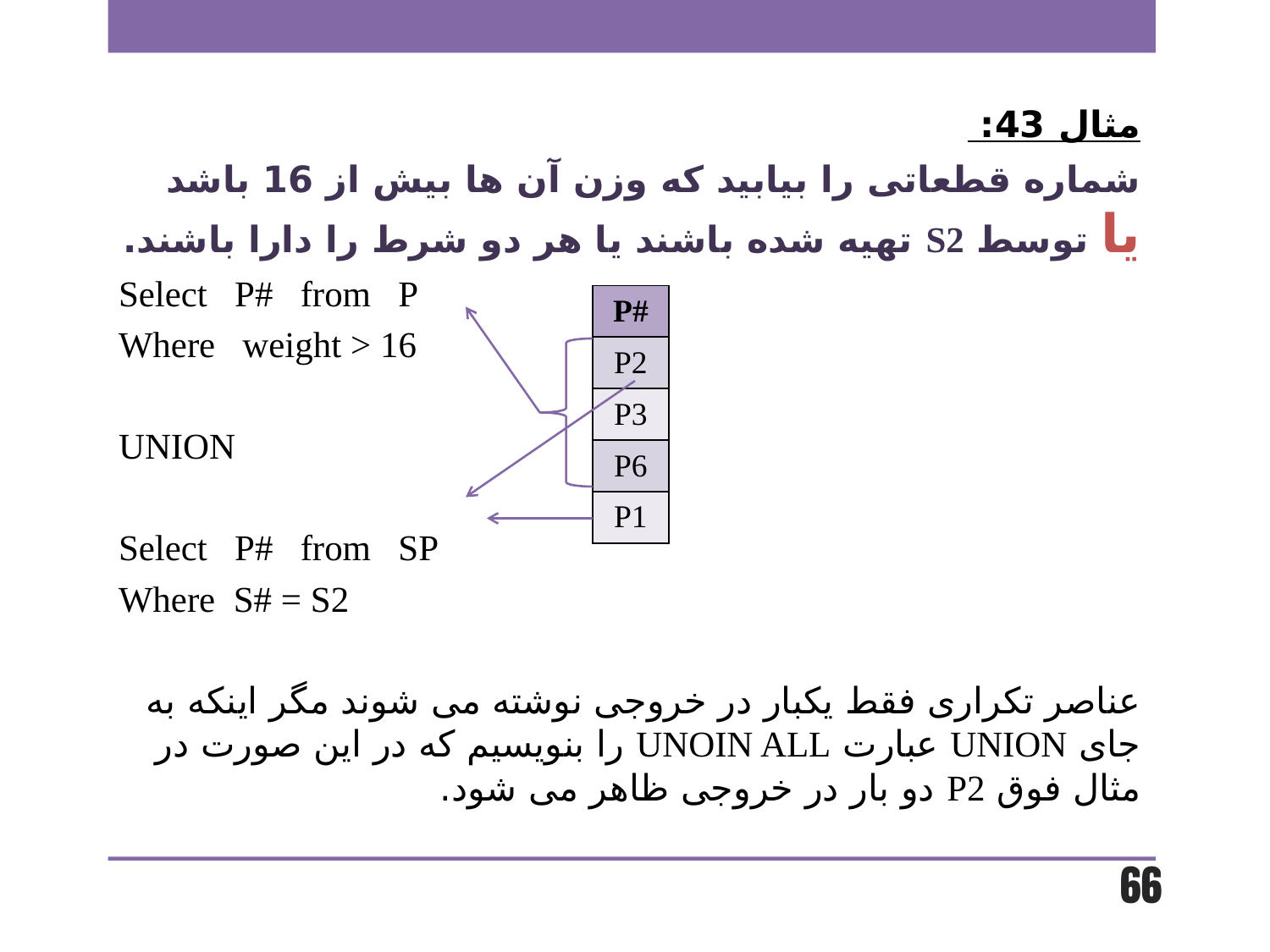

مثال 43:
شماره قطعاتی را بیابید که وزن آن ها بیش از 16 باشد یا توسط S2 تهیه شده باشند یا هر دو شرط را دارا باشند.
Select   P#   from   P
Where   weight > 16

UNION

Select   P#   from   SP
Where  S# = S2

عناصر تکراری فقط یکبار در خروجی نوشته می شوند مگر اینکه به جای UNION عبارت UNOIN ALL را بنویسیم که در این صورت در مثال فوق P2 دو بار در خروجی ظاهر می شود.

| P# |
| --- |
| P2 |
| P3 |
| P6 |
| P1 |

66